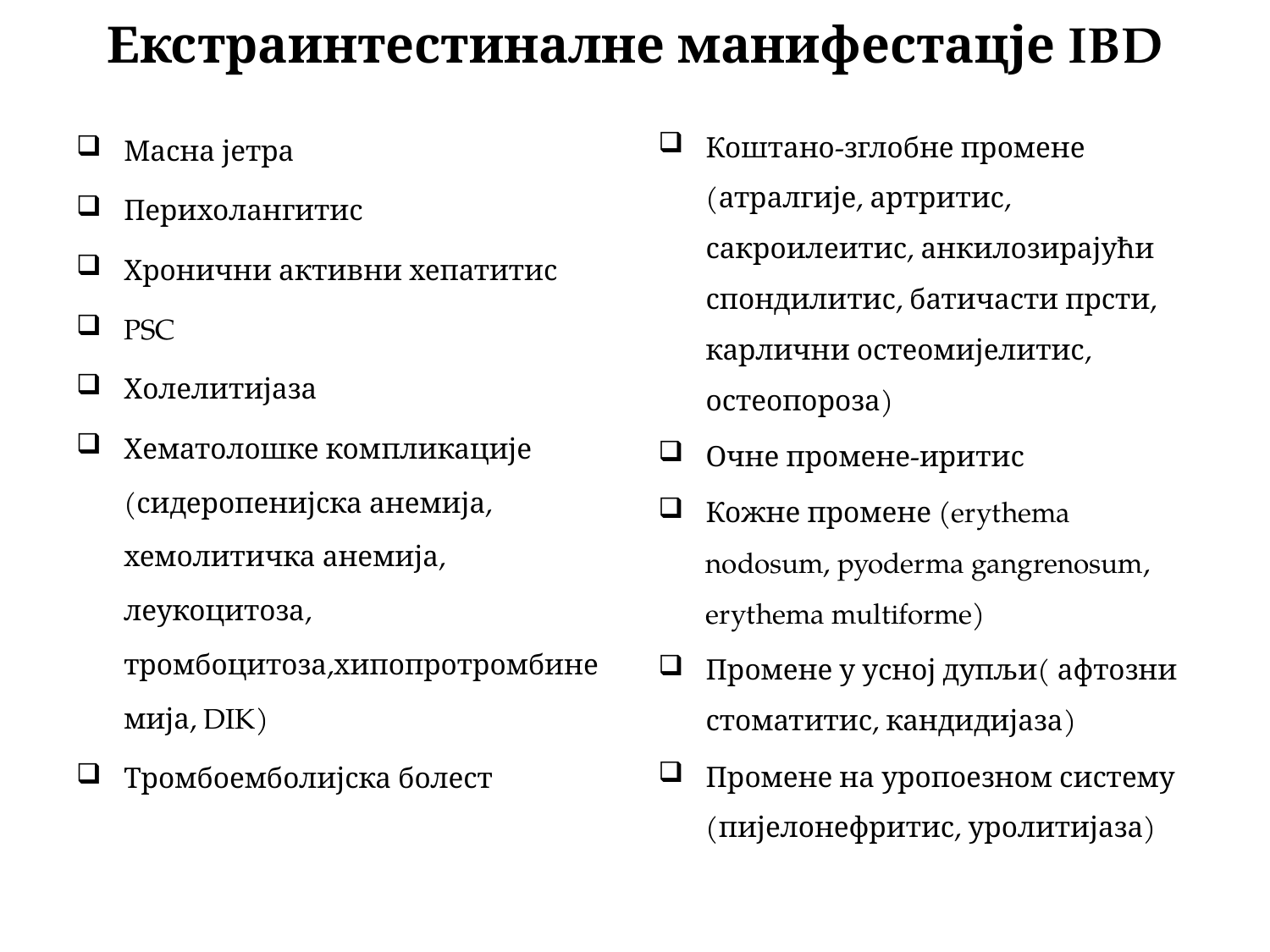

# Екстраинтестиналне манифестацје IBD
Масна јетра
Перихолангитис
Хронични активни хепатитис
PSC
Холелитијаза
Хематолошке компликације (сидеропенијска анемија, хемолитичка анемија, леукоцитоза, тромбоцитоза,хипопротромбинемија, DIK)
Тромбоемболијска болест

Коштано-зглобне промене (атралгије, артритис, сакроилеитис, анкилозирајући спондилитис, батичасти прсти, карлични остеомијелитис, остеопороза)
Очне промене-иритис
Кожне промене (erythema nodosum, pyoderma gangrenosum, erythema multiforme)
Промене у усној дупљи( афтозни стоматитис, кандидијаза)
Промене на уропоезном систему (пијелонефритис, уролитијаза)